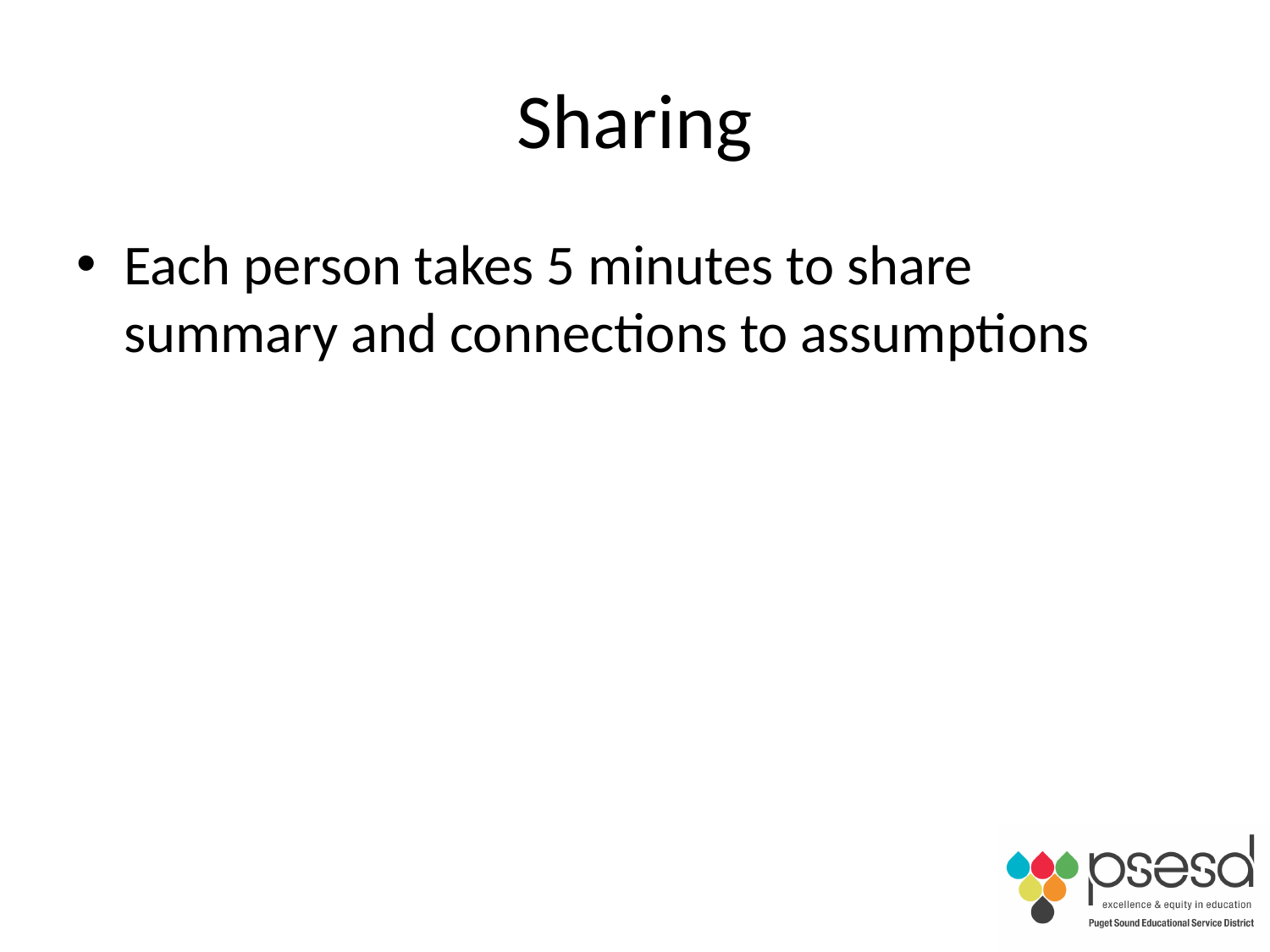

# Sharing
Each person takes 5 minutes to share summary and connections to assumptions